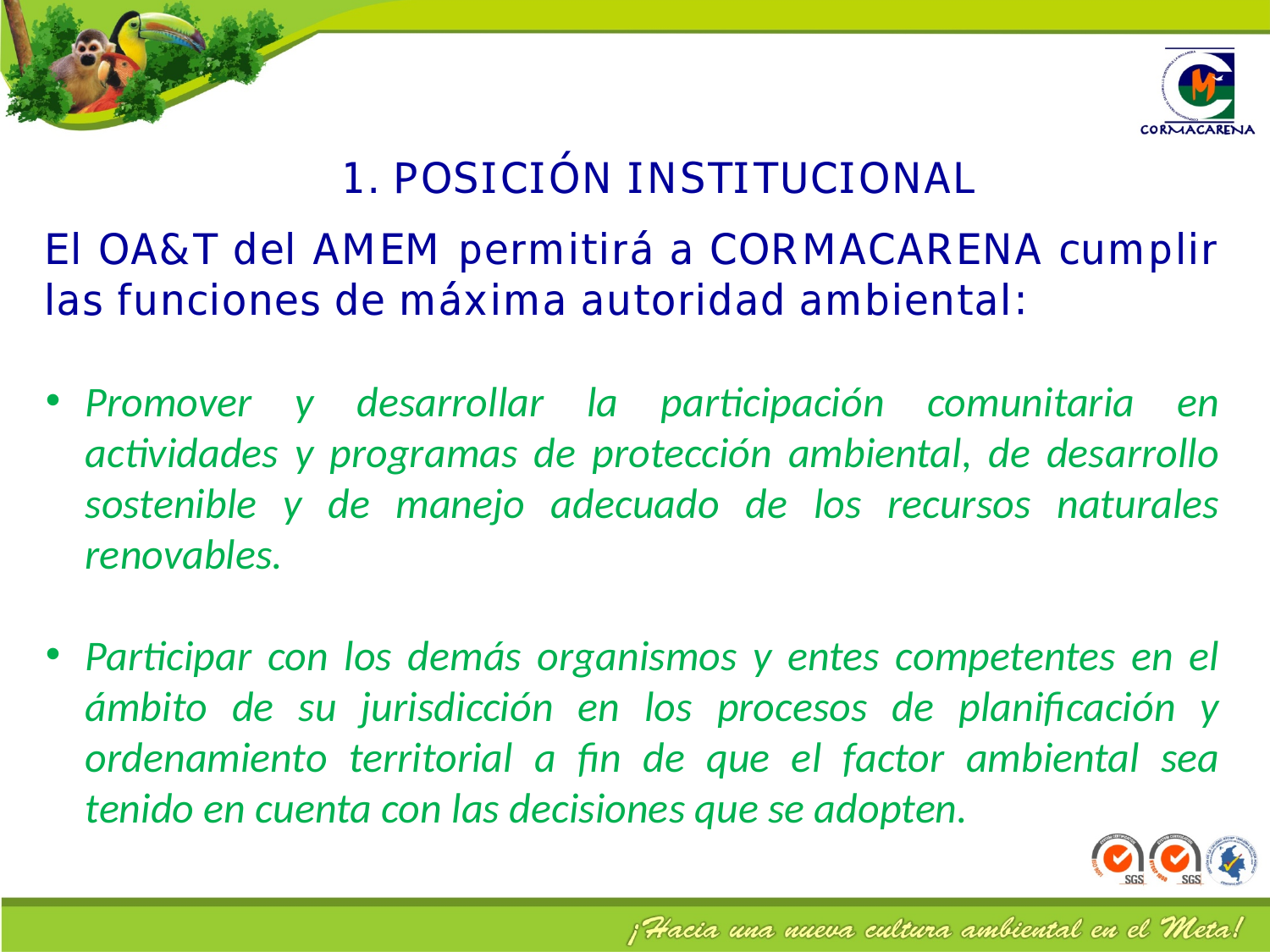

# 1. POSICIÓN INSTITUCIONAL
El OA&T del AMEM permitirá a CORMACARENA cumplir las funciones de máxima autoridad ambiental:

Promover y desarrollar la participación comunitaria en actividades y programas de protección ambiental, de desarrollo sostenible y de manejo adecuado de los recursos naturales renovables.

Participar con los demás organismos y entes competentes en el ámbito de su jurisdicción en los procesos de planificación y ordenamiento territorial a fin de que el factor ambiental sea tenido en cuenta con las decisiones que se adopten.